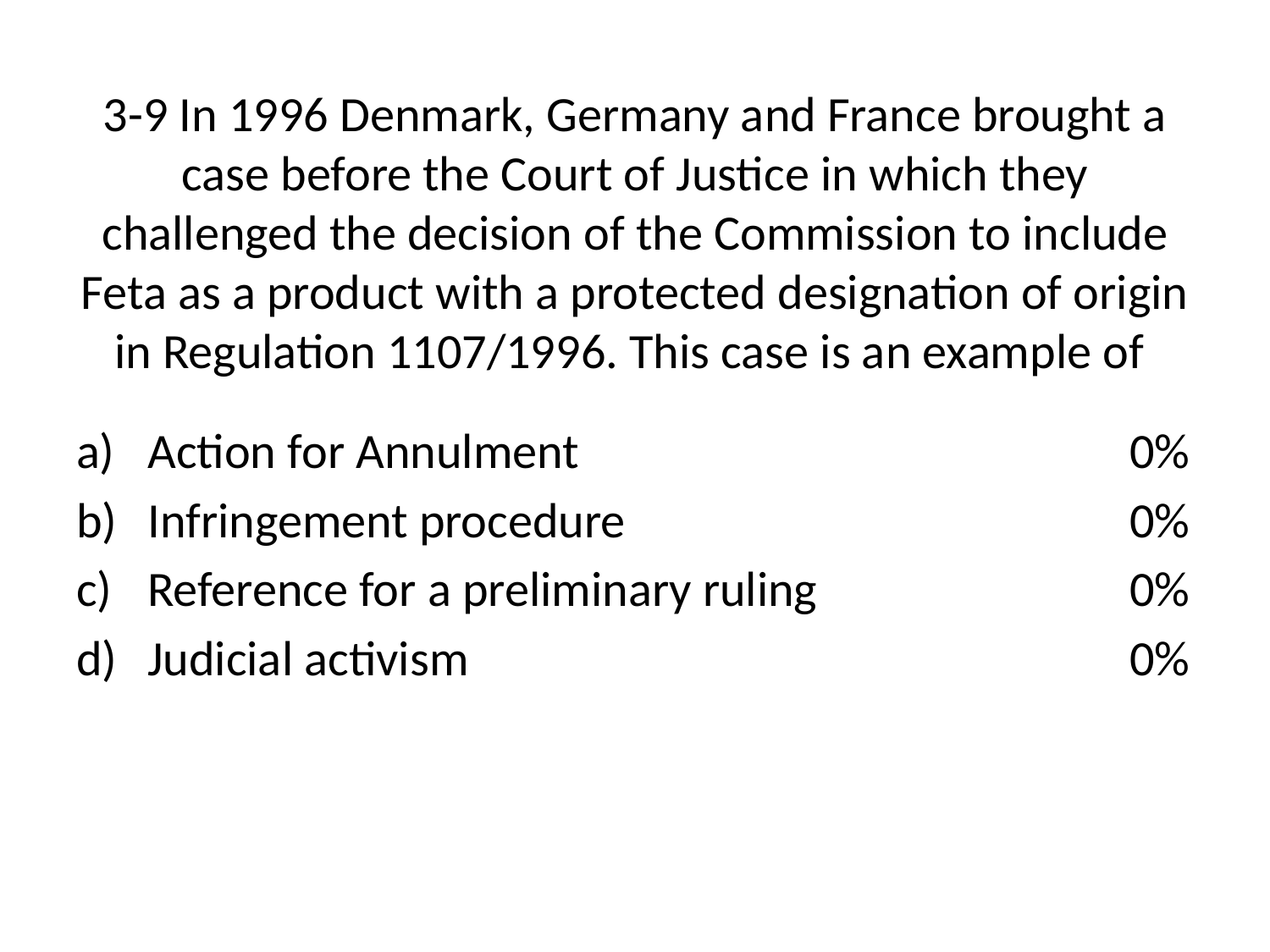

# 3-9 In 1996 Denmark, Germany and France brought a case before the Court of Justice in which they challenged the decision of the Commission to include Feta as a product with a protected designation of origin in Regulation 1107/1996. This case is an example of
Action for Annulment
Infringement procedure
Reference for a preliminary ruling
Judicial activism
0%
0%
0%
0%